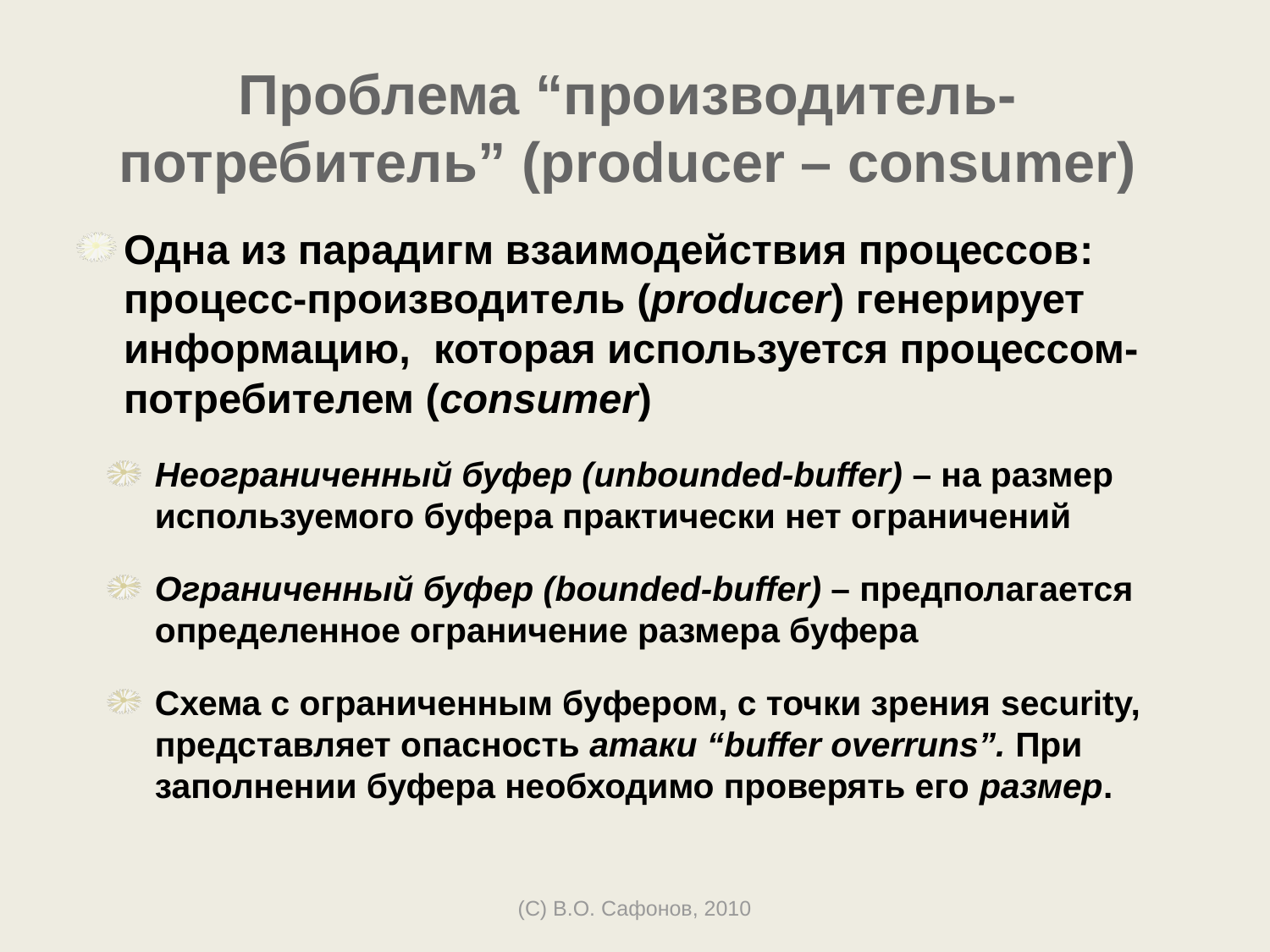

# Проблема “производитель-потребитель” (producer – consumer)
Одна из парадигм взаимодействия процессов:  процесс-производитель (producer) генерирует информацию,  которая используется процессом-потребителем (consumer)
Неограниченный буфер (unbounded-buffer) – на размер используемого буфера практически нет ограничений
Ограниченный буфер (bounded-buffer) – предполагается определенное ограничение размера буфера
Схема с ограниченным буфером, с точки зрения security, представляет опасность атаки “buffer overruns”. При заполнении буфера необходимо проверять его размер.
(C) В.О. Сафонов, 2010